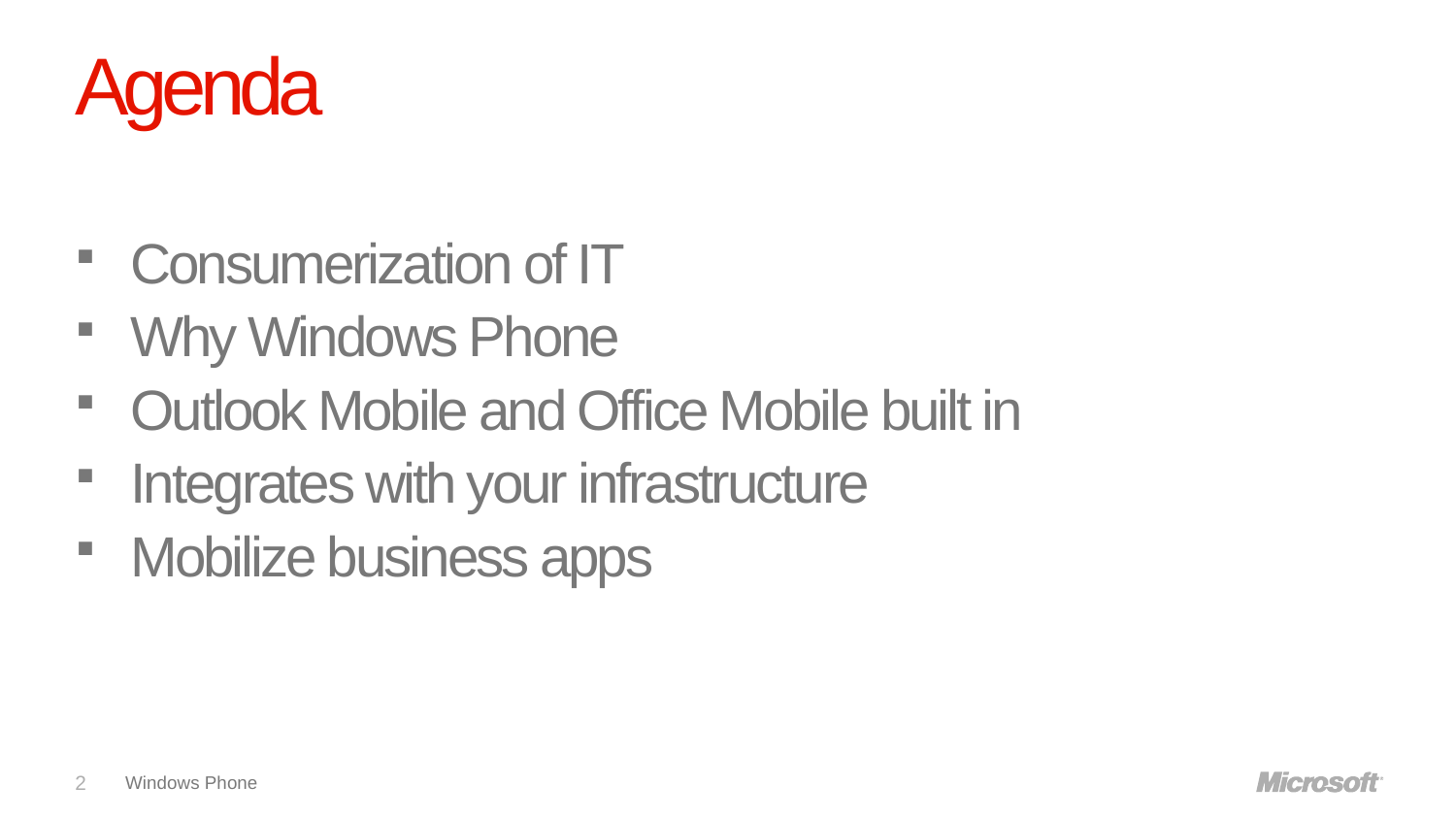

# Agenda
Consumerization of IT
Why Windows Phone
Outlook Mobile and Office Mobile built in
Integrates with your infrastructure
Mobilize business apps
2